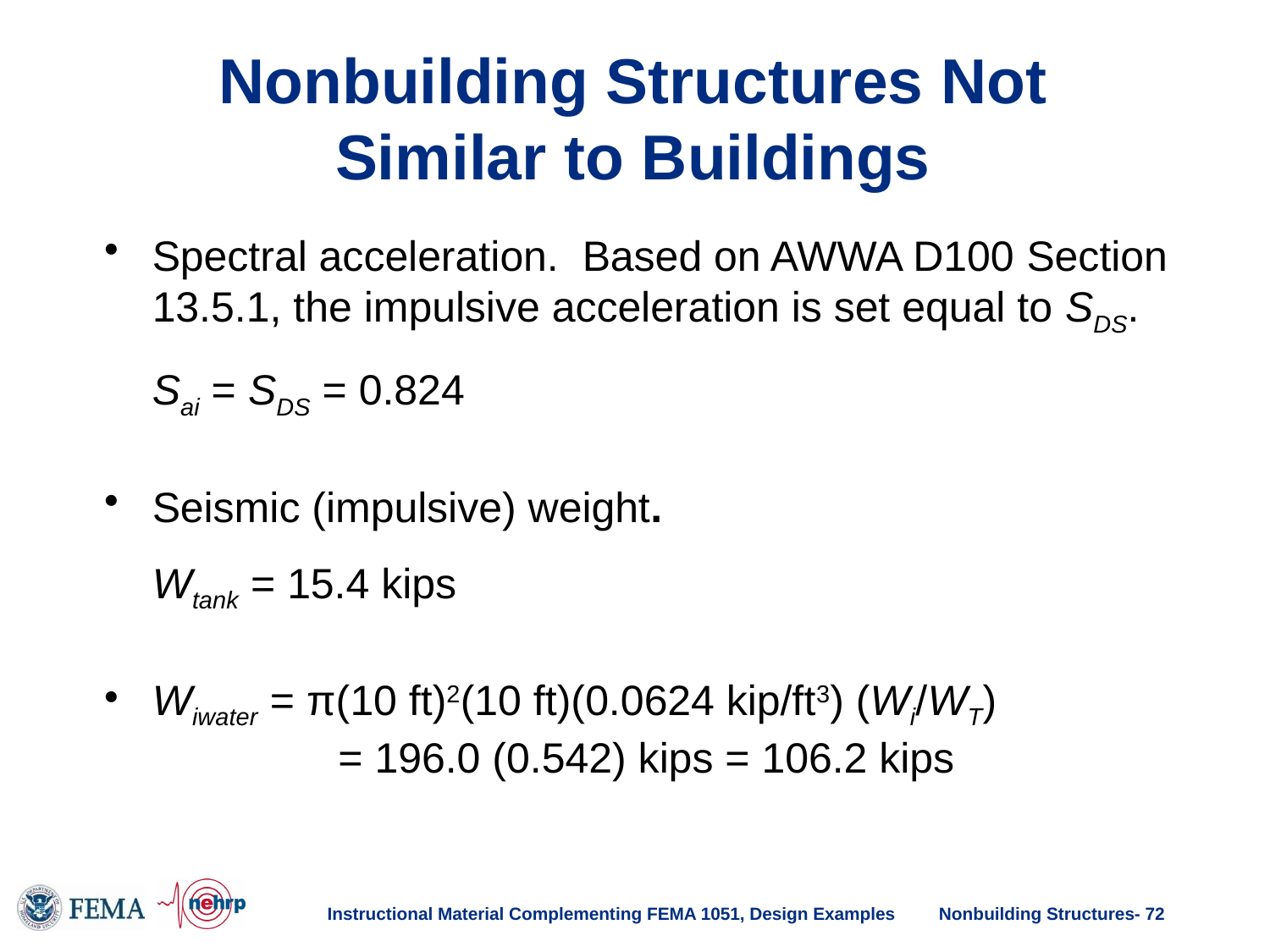

# Nonbuilding Structures Not Similar to Buildings
Spectral acceleration.  Based on AWWA D100 Section 13.5.1, the impulsive acceleration is set equal to SDS.
Sai = SDS = 0.824
Seismic (impulsive) weight.
Wtank = 15.4 kips
Wiwater = π(10 ft)2(10 ft)(0.0624 kip/ft3) (Wi/WT)
	     = 196.0 (0.542) kips = 106.2 kips

Instructional Material Complementing FEMA 1051, Design Examples
Nonbuilding Structures- 72